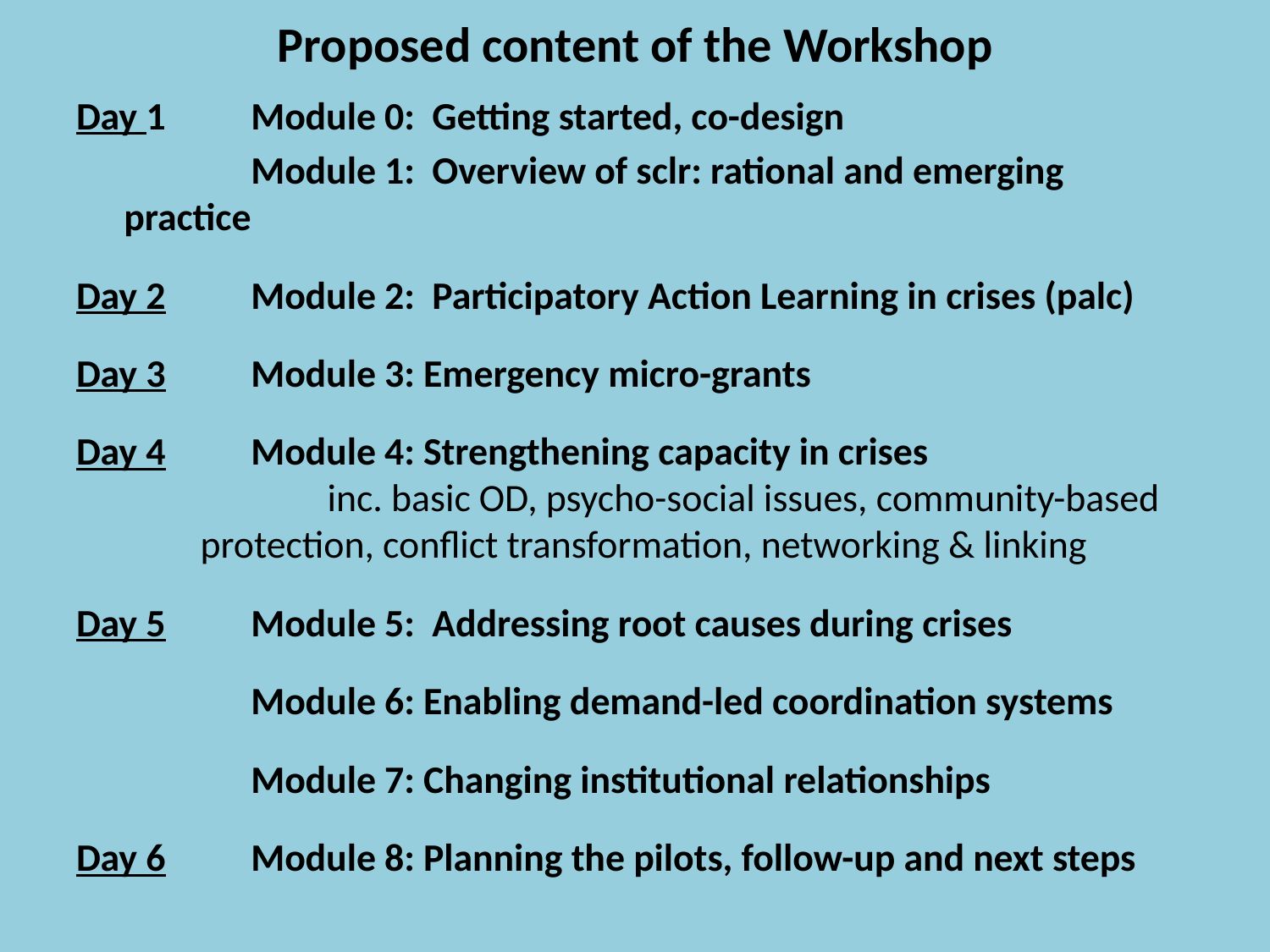

# Proposed content of the Workshop
Day 1	Module 0:  Getting started, co-design
		Module 1:  Overview of sclr: rational and emerging practice
Day 2	Module 2:  Participatory Action Learning in crises (palc)
Day 3	Module 3: Emergency micro-grants
Day 4	Module 4: Strengthening capacity in crises
	inc. basic OD, psycho-social issues, community-based protection, conflict transformation, networking & linking
Day 5	Module 5:  Addressing root causes during crises
		Module 6: Enabling demand-led coordination systems
		Module 7: Changing institutional relationships
Day 6	Module 8: Planning the pilots, follow-up and next steps